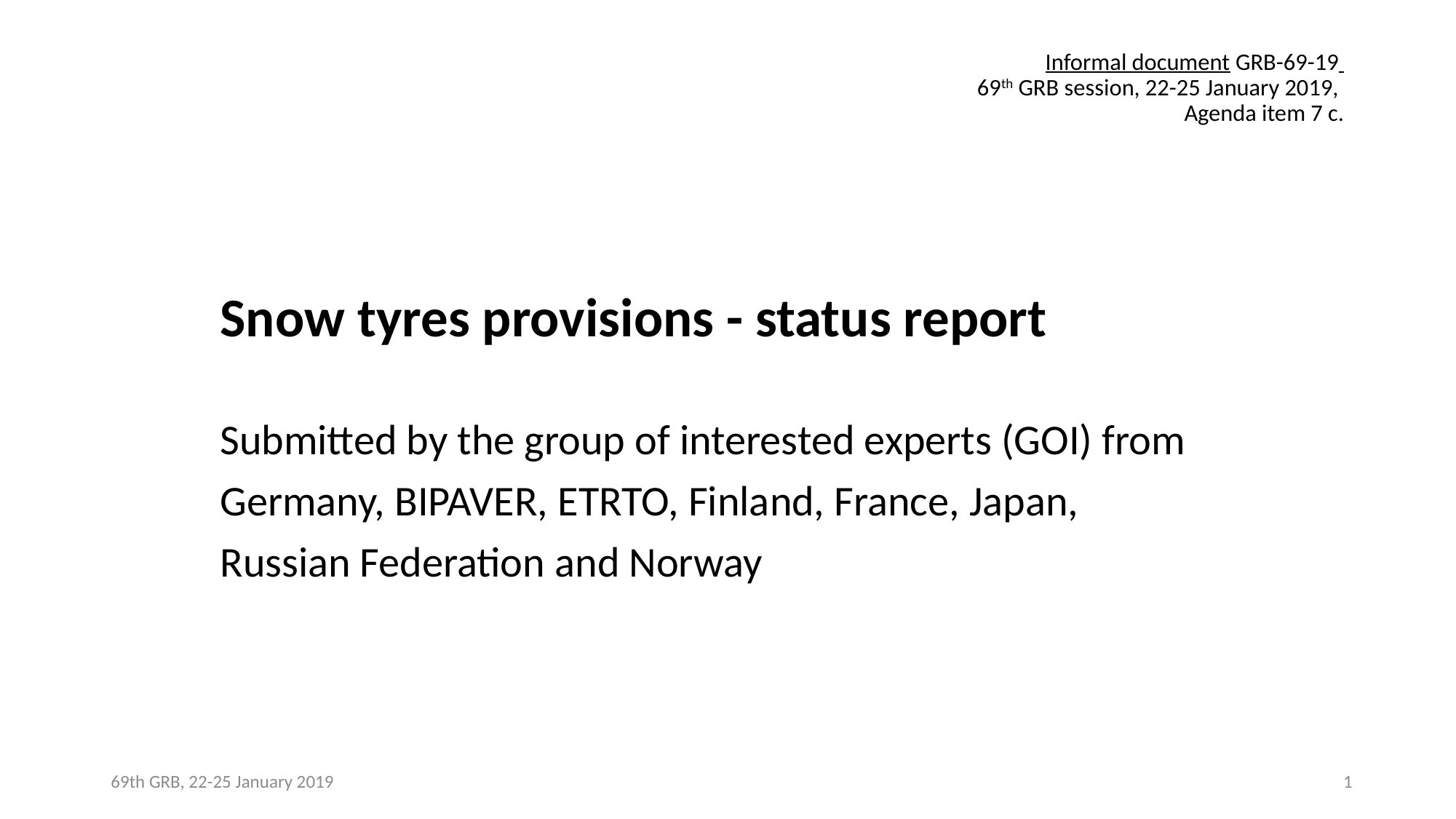

# Informal document GRB-69-19 69th GRB session, 22-25 January 2019, Agenda item 7 c.

	Snow tyres provisions - status report

	Submitted by the group of interested experts (GOI) from
	Germany, BIPAVER, ETRTO, Finland, France, Japan,
	Russian Federation and Norway

69th GRB, 22-25 January 2019
1